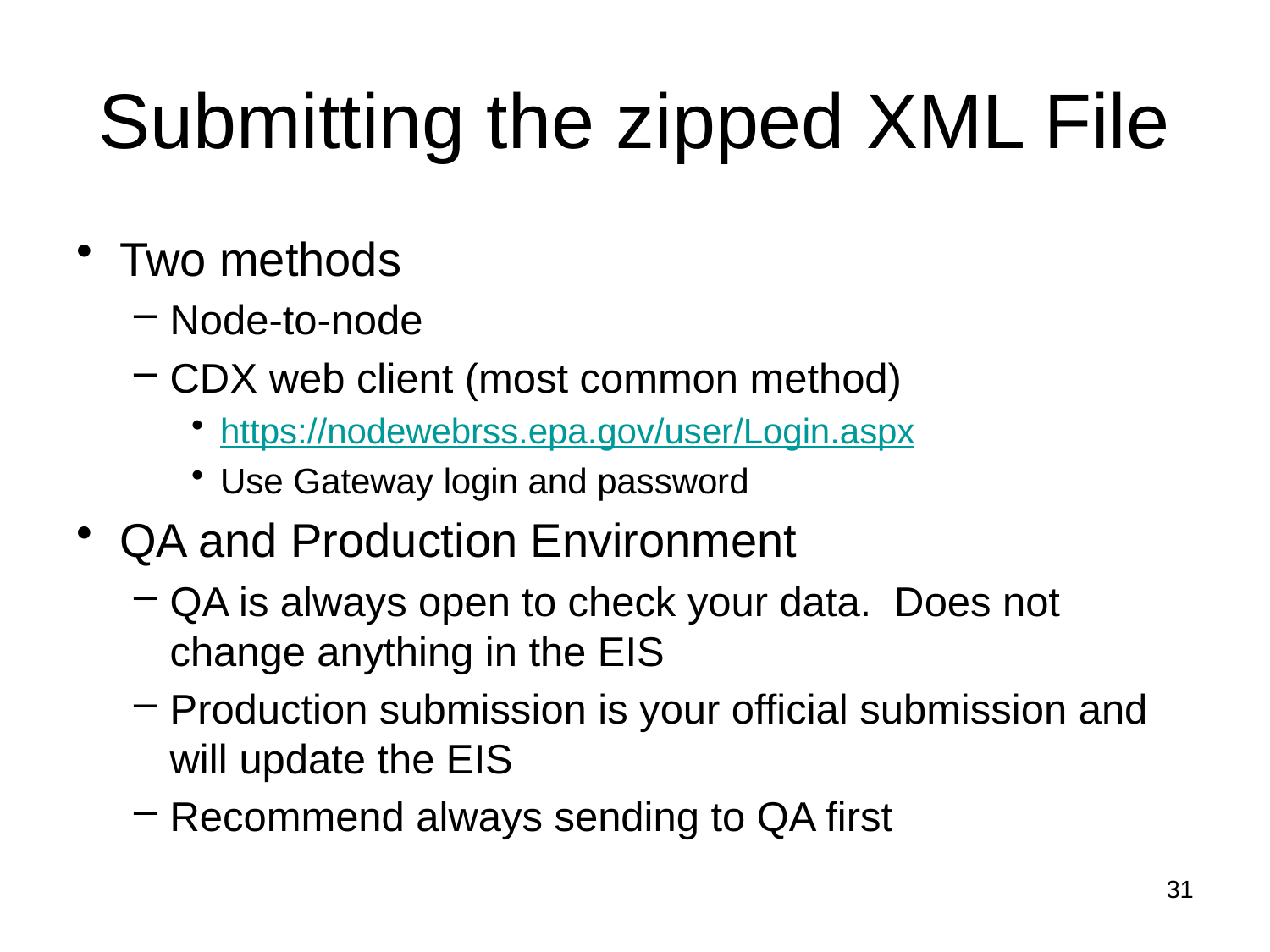

# Submitting the zipped XML File
Two methods
Node-to-node
CDX web client (most common method)
https://nodewebrss.epa.gov/user/Login.aspx
Use Gateway login and password
QA and Production Environment
QA is always open to check your data.  Does not change anything in the EIS
Production submission is your official submission and will update the EIS
Recommend always sending to QA first
31